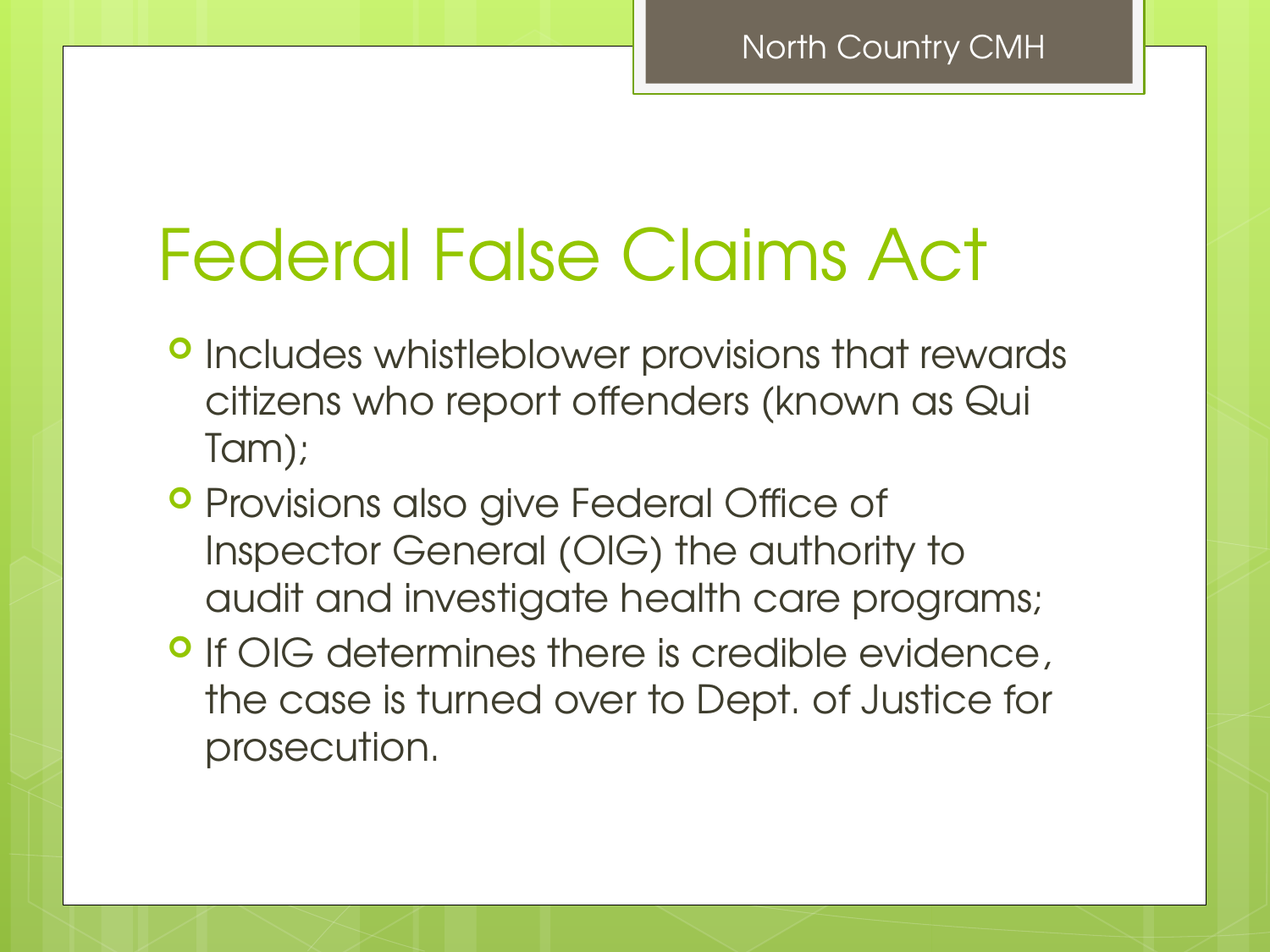

# Federal False Claims Act
Includes whistleblower provisions that rewards citizens who report offenders (known as Qui Tam);
Provisions also give Federal Office of Inspector General (OIG) the authority to audit and investigate health care programs;
If OIG determines there is credible evidence, the case is turned over to Dept. of Justice for prosecution.